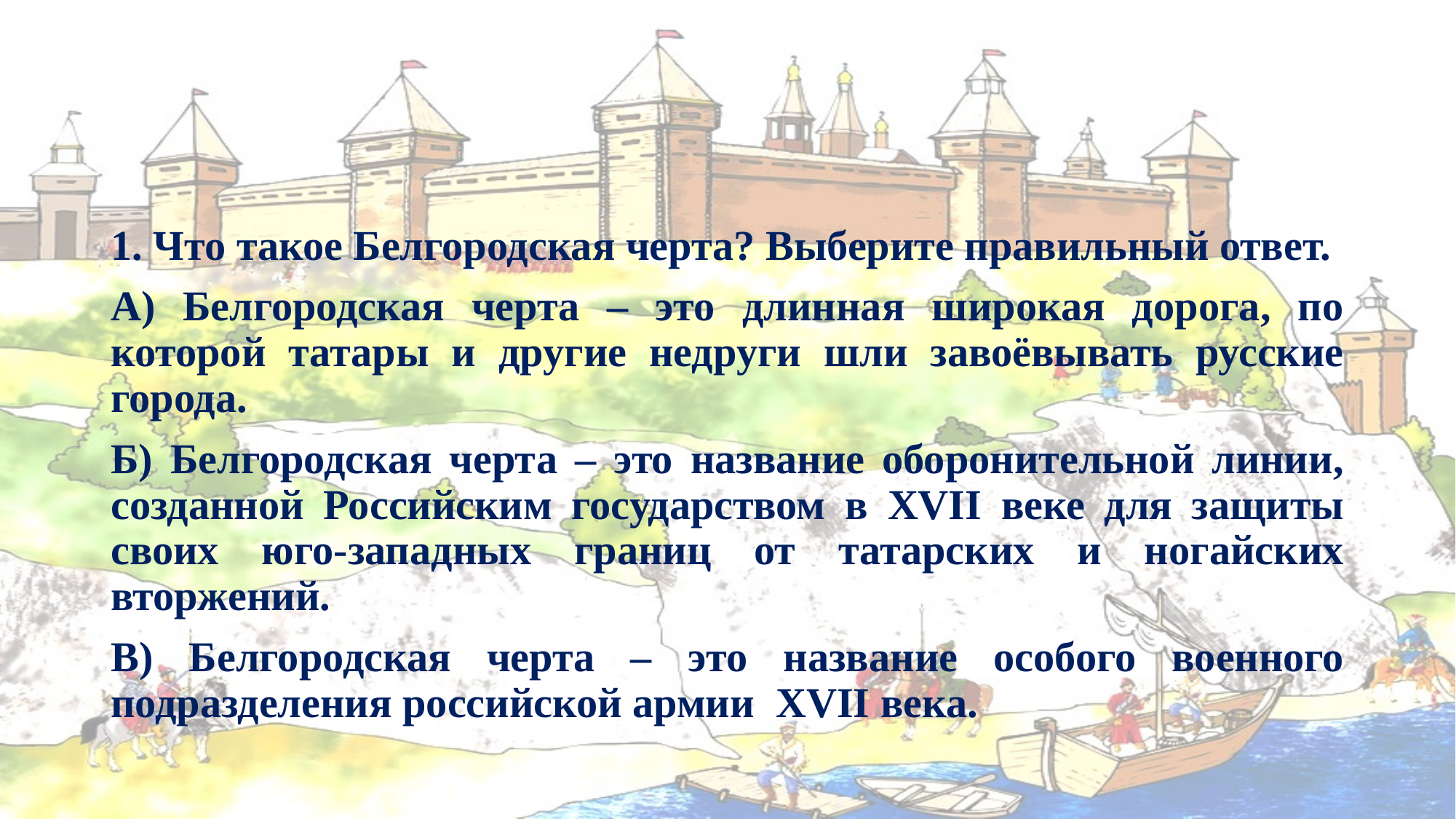

#
1. Что такое Белгородская черта? Выберите правильный ответ.
А) Белгородская черта – это длинная широкая дорога, по которой татары и другие недруги шли завоёвывать русские города.
Б) Белгородская черта – это название оборонительной линии, созданной Российским государством в XVII веке для защиты своих юго-западных границ от татарских и ногайских вторжений.
В) Белгородская черта – это название особого военного подразделения российской армии  XVII века.